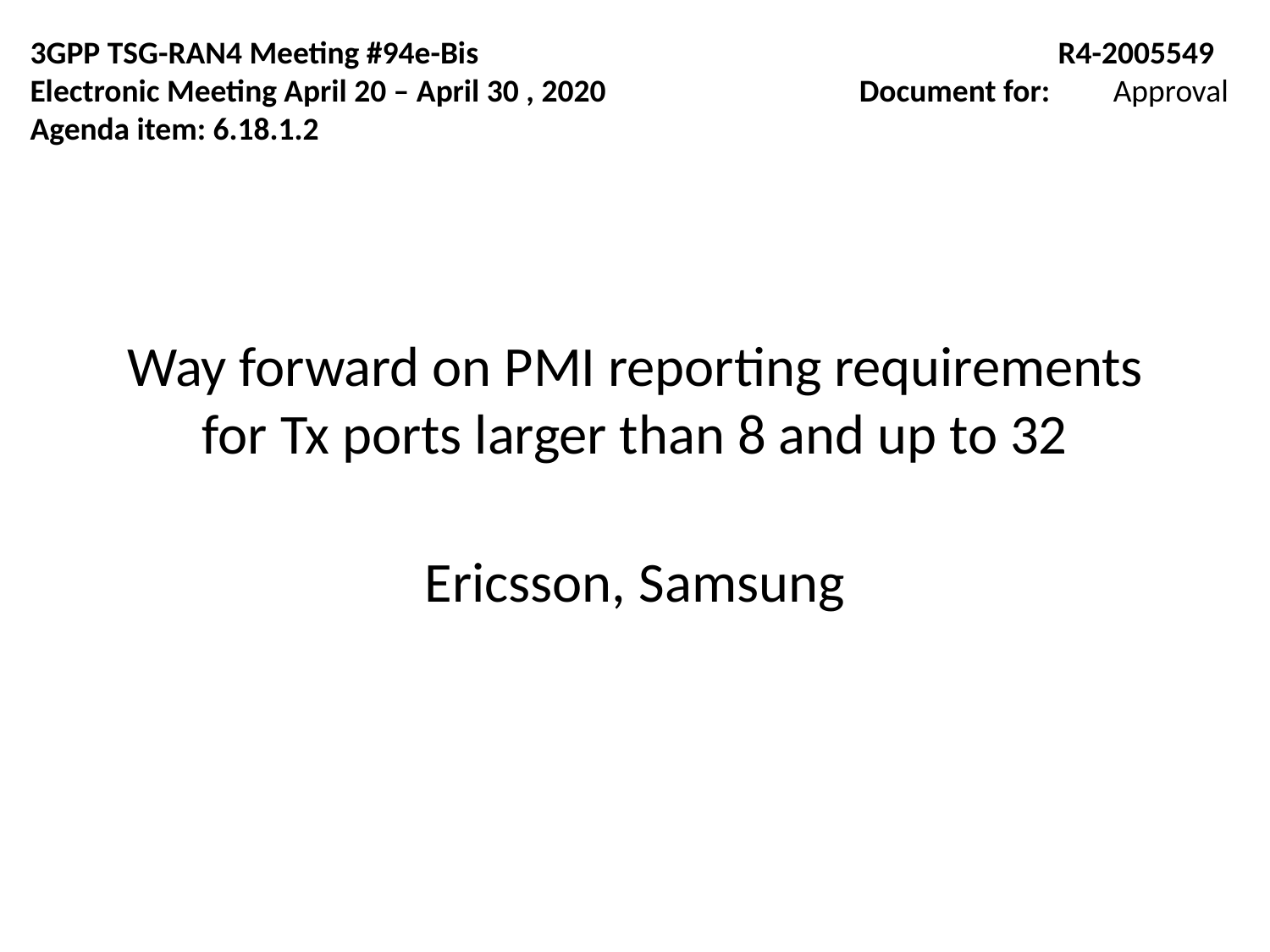

3GPP TSG-RAN4 Meeting #94e-Bis
Electronic Meeting April 20 – April 30 , 2020
Agenda item: 6.18.1.2
R4-2005549
Document for:	Approval
# Way forward on PMI reporting requirements for Tx ports larger than 8 and up to 32
Ericsson, Samsung